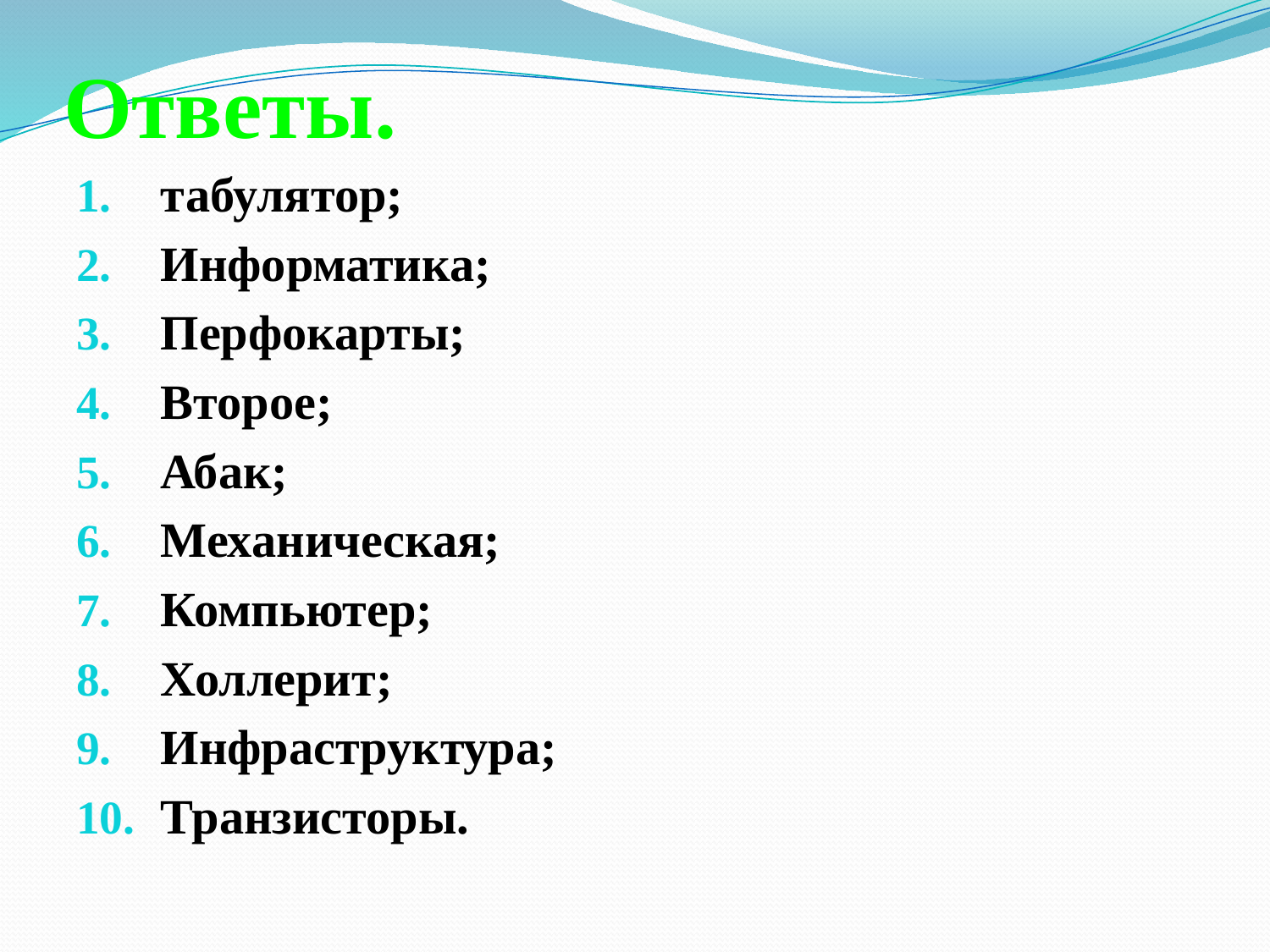

# Ответы.
табулятор;
Информатика;
Перфокарты;
Второе;
Абак;
Механическая;
Компьютер;
Холлерит;
Инфраструктура;
Транзисторы.